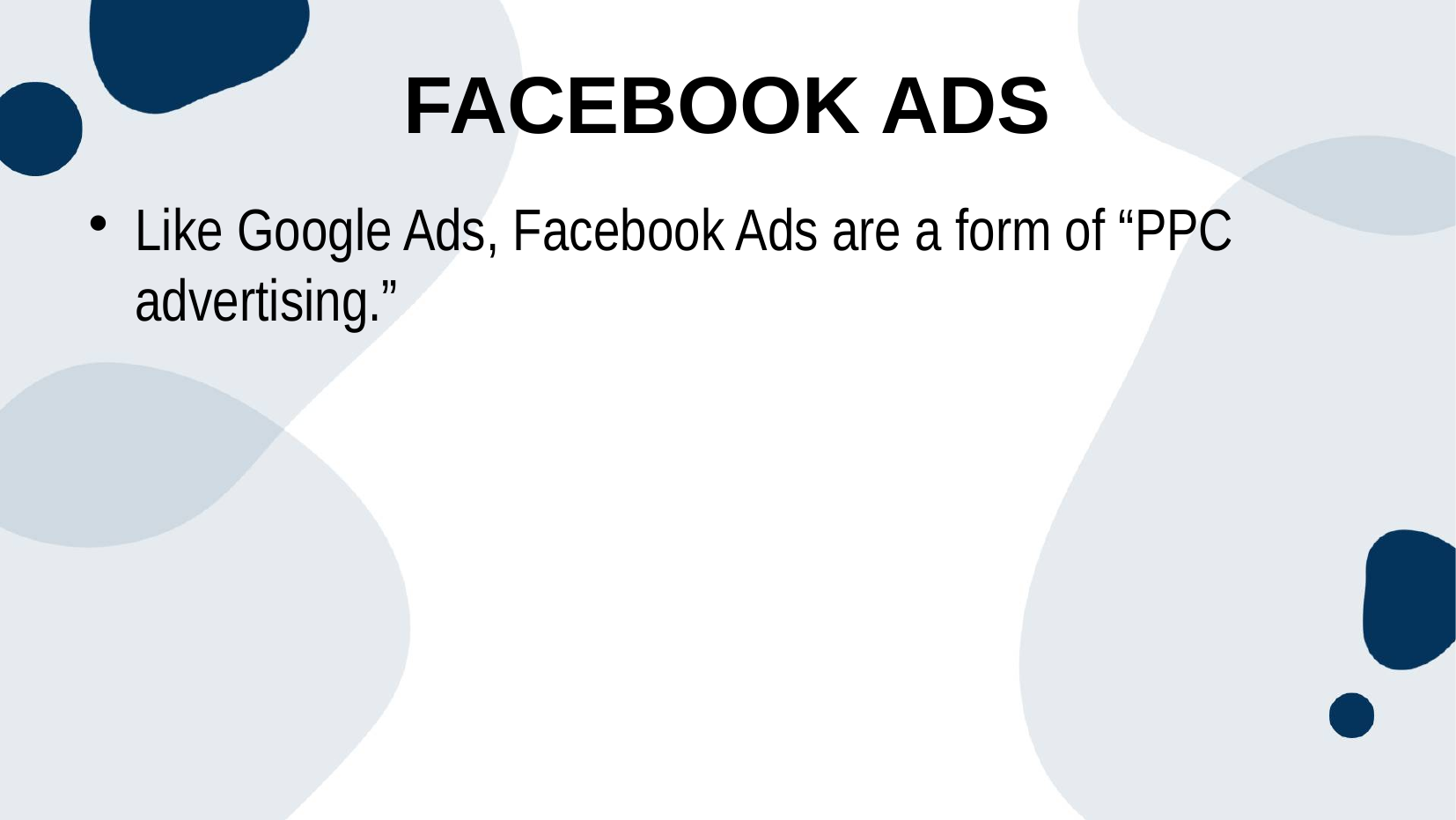

Facebook Ads
Like Google Ads, Facebook Ads are a form of “PPC advertising.”